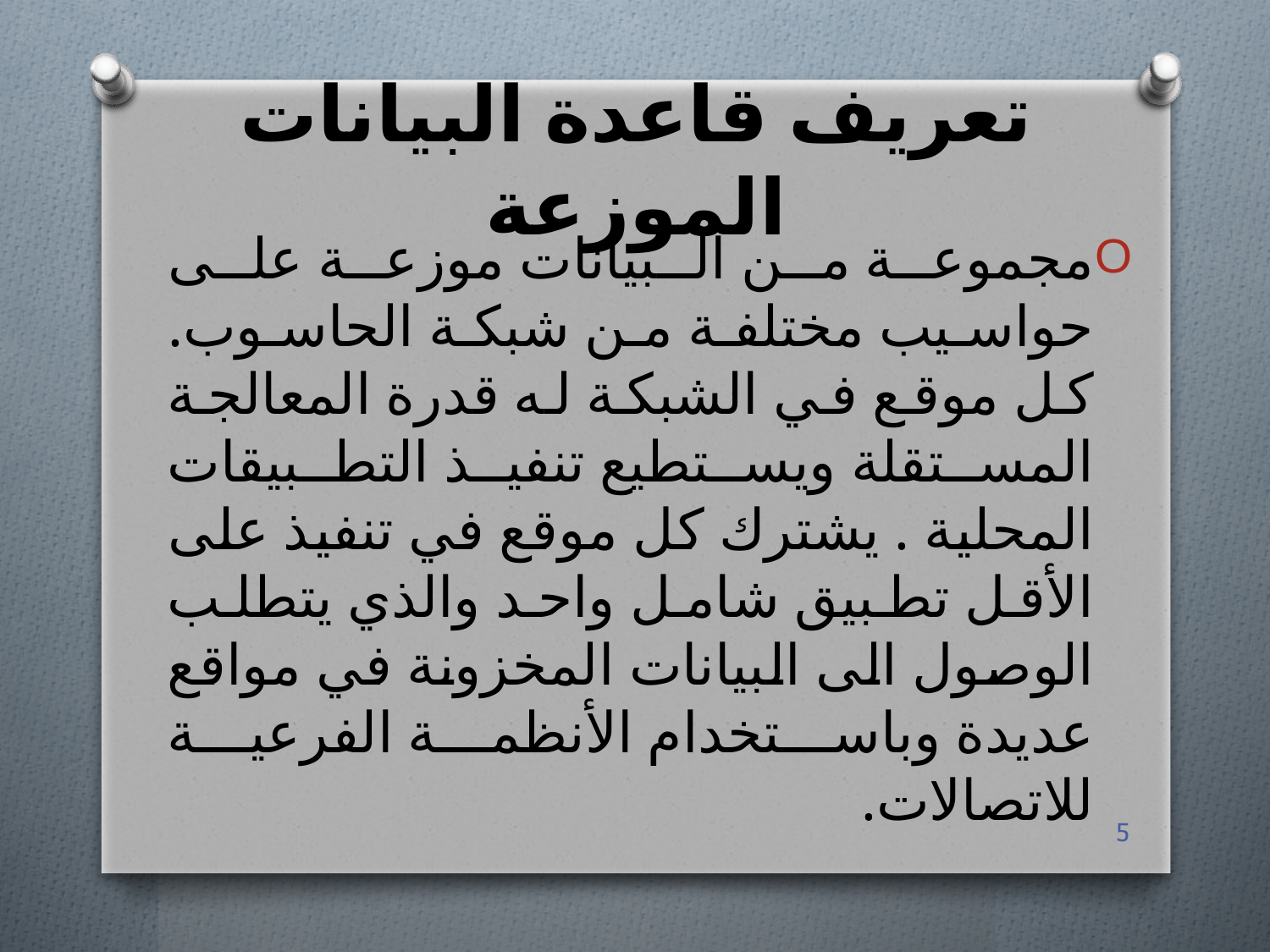

# تعريف قاعدة البيانات الموزعة
مجموعة من البيانات موزعة على حواسيب مختلفة من شبكة الحاسوب. كل موقع في الشبكة له قدرة المعالجة المستقلة ويستطيع تنفيذ التطبيقات المحلية . يشترك كل موقع في تنفيذ على الأقل تطبيق شامل واحد والذي يتطلب الوصول الى البيانات المخزونة في مواقع عديدة وباستخدام الأنظمة الفرعية للاتصالات.
5